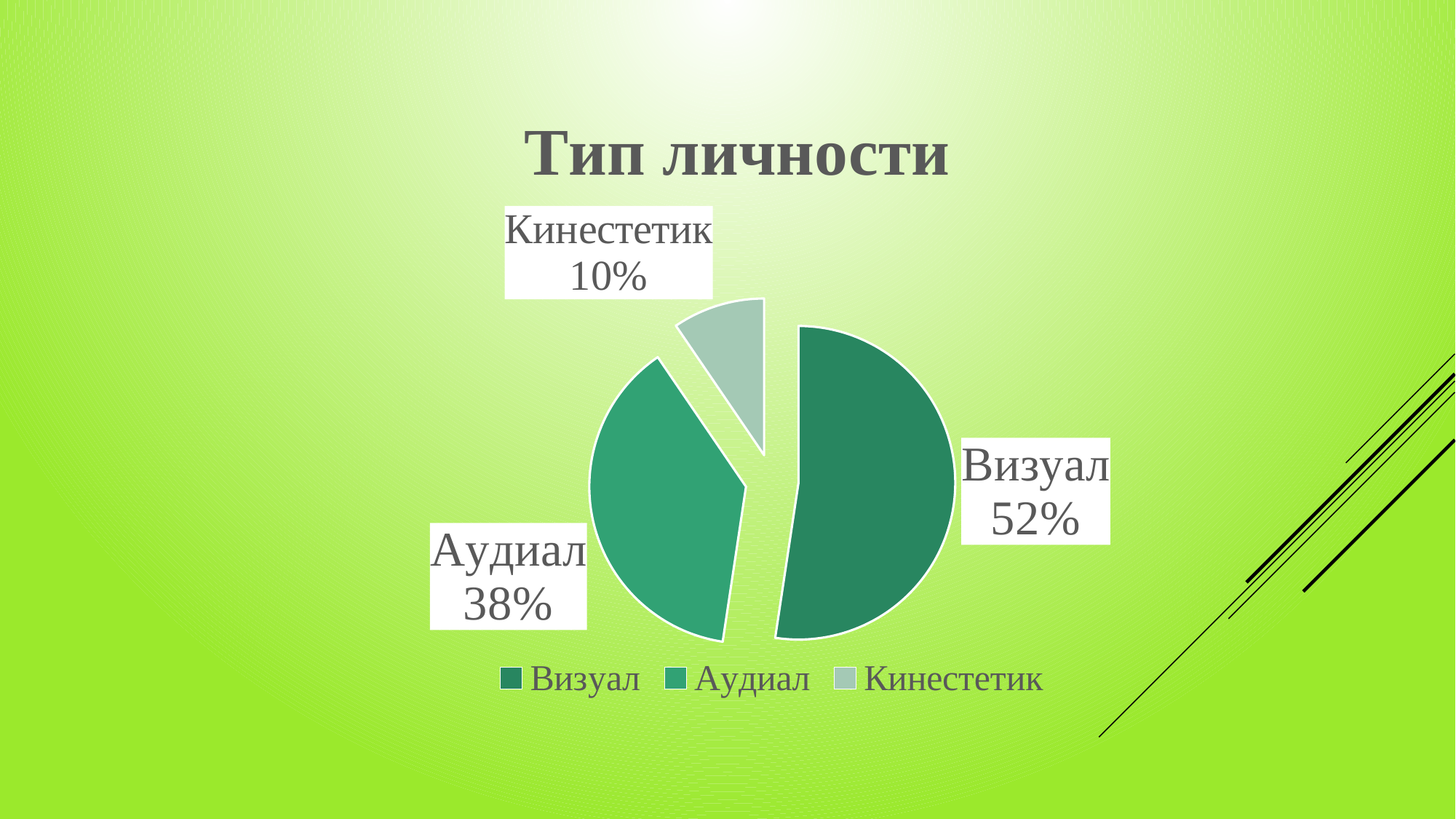

### Chart: Тип личности

| Category | Тип личности |
|---|---|
| Визуал | 11.0 |
| Аудиал | 8.0 |
| Кинестетик | 2.0 |